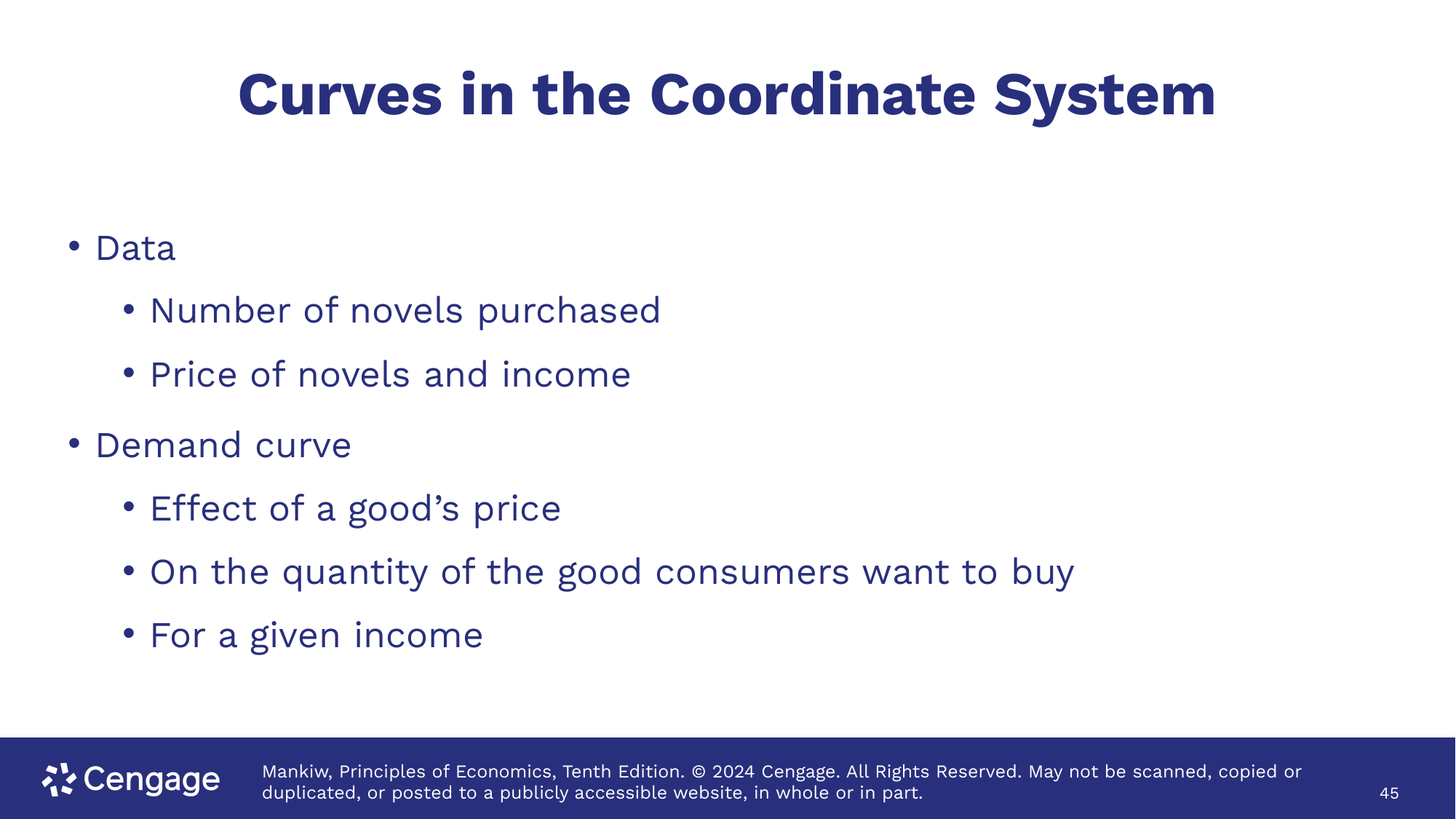

# Curves in the Coordinate System
Data
Number of novels purchased
Price of novels and income
Demand curve
Effect of a good’s price
On the quantity of the good consumers want to buy
For a given income